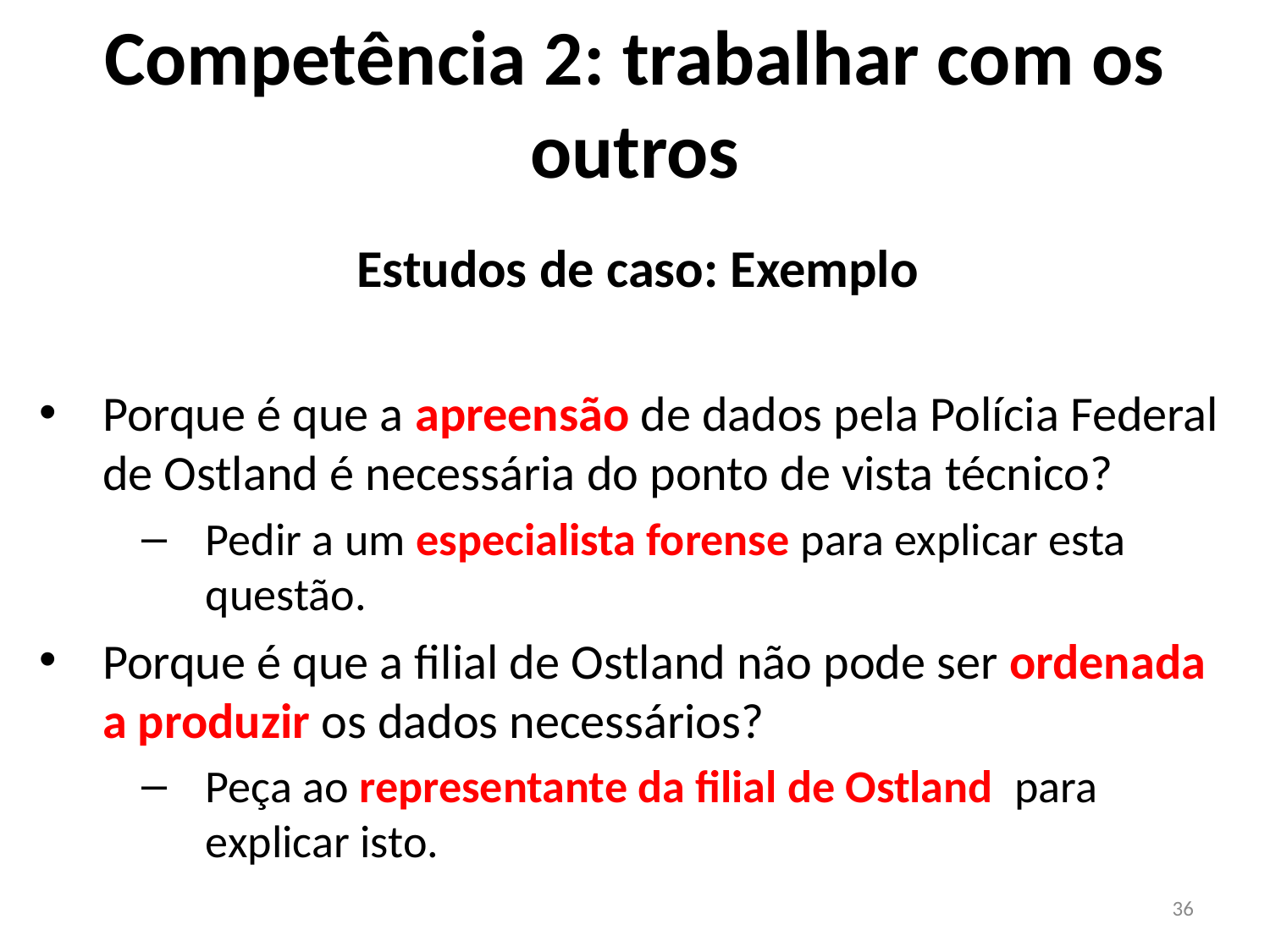

# Competência 2: trabalhar com os outros
Estudos de caso: Exemplo

Porque é que a apreensão de dados pela Polícia Federal de Ostland é necessária do ponto de vista técnico?
Pedir a um especialista forense para explicar esta questão.
Porque é que a filial de Ostland não pode ser ordenada a produzir os dados necessários?
Peça ao representante da filial de Ostland  para explicar isto.

36